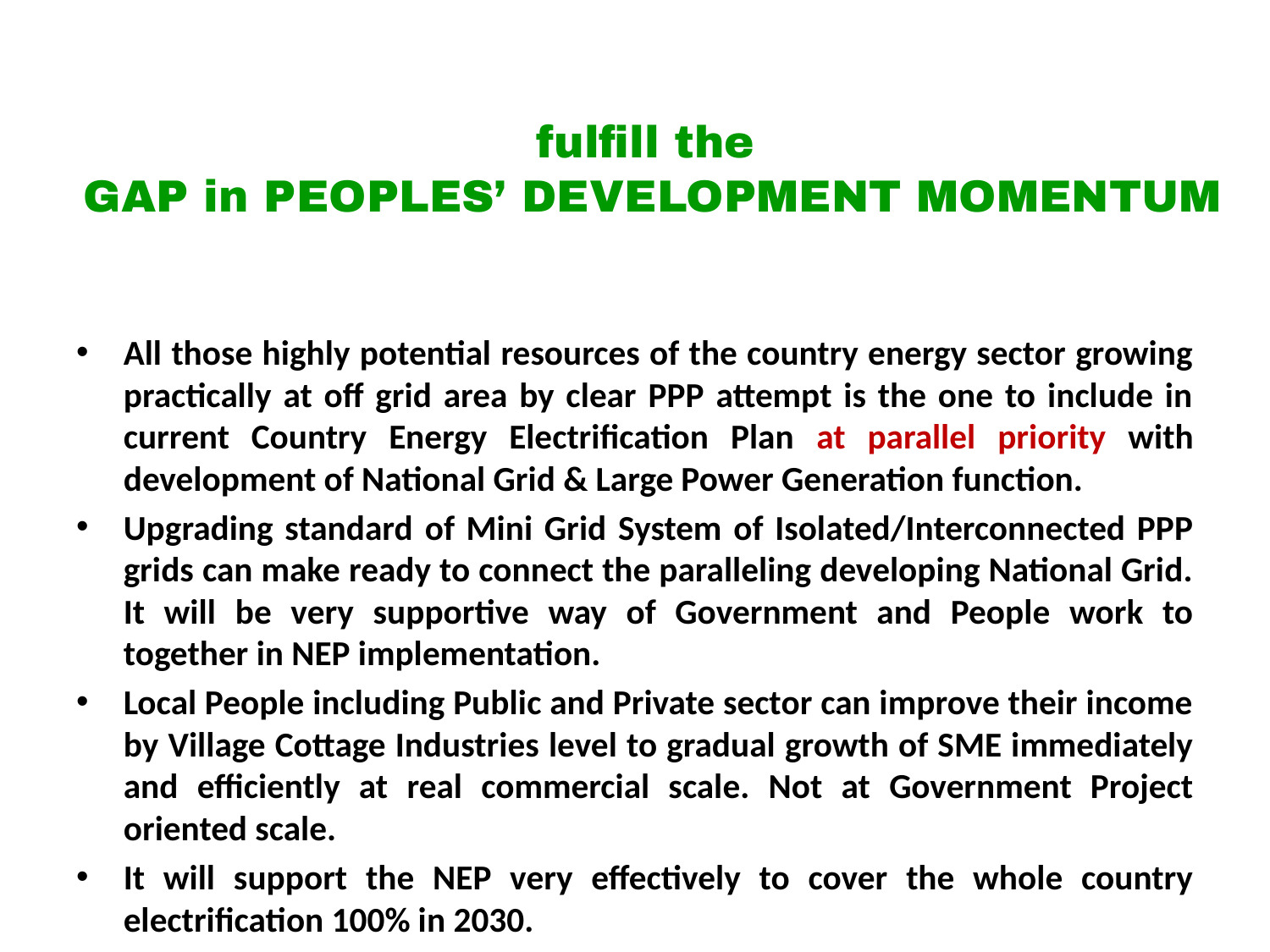

# fulfill the GAP in PEOPLES’ DEVELOPMENT MOMENTUM
All those highly potential resources of the country energy sector growing practically at off grid area by clear PPP attempt is the one to include in current Country Energy Electrification Plan at parallel priority with development of National Grid & Large Power Generation function.
Upgrading standard of Mini Grid System of Isolated/Interconnected PPP grids can make ready to connect the paralleling developing National Grid. It will be very supportive way of Government and People work to together in NEP implementation.
Local People including Public and Private sector can improve their income by Village Cottage Industries level to gradual growth of SME immediately and efficiently at real commercial scale. Not at Government Project oriented scale.
It will support the NEP very effectively to cover the whole country electrification 100% in 2030.